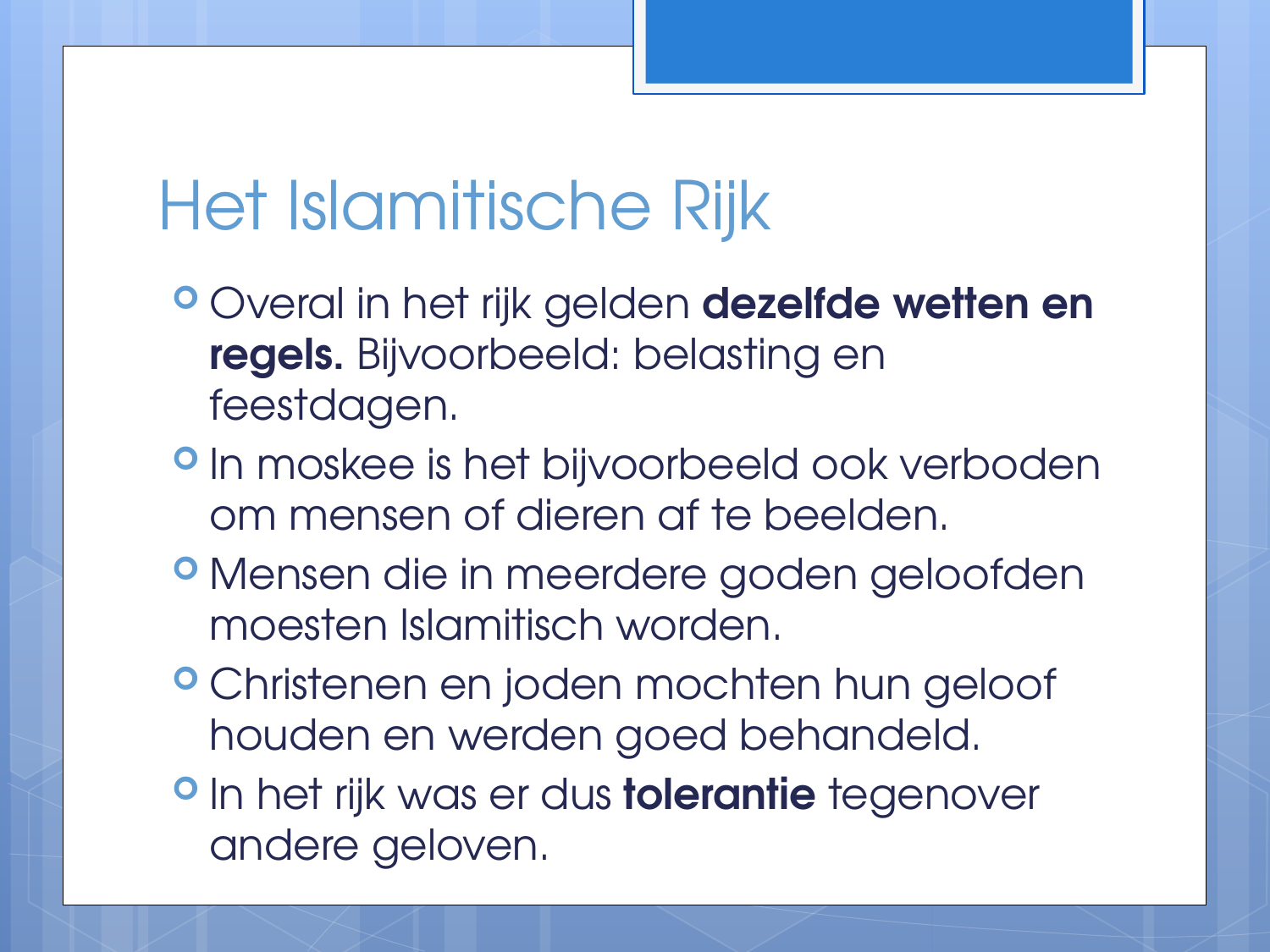

# Het Islamitische Rijk

Overal in het rijk gelden dezelfde wetten en regels. Bijvoorbeeld: belasting en feestdagen.
In moskee is het bijvoorbeeld ook verboden om mensen of dieren af te beelden.
Mensen die in meerdere goden geloofden moesten Islamitisch worden.
Christenen en joden mochten hun geloof houden en werden goed behandeld.
In het rijk was er dus tolerantie tegenover andere geloven.